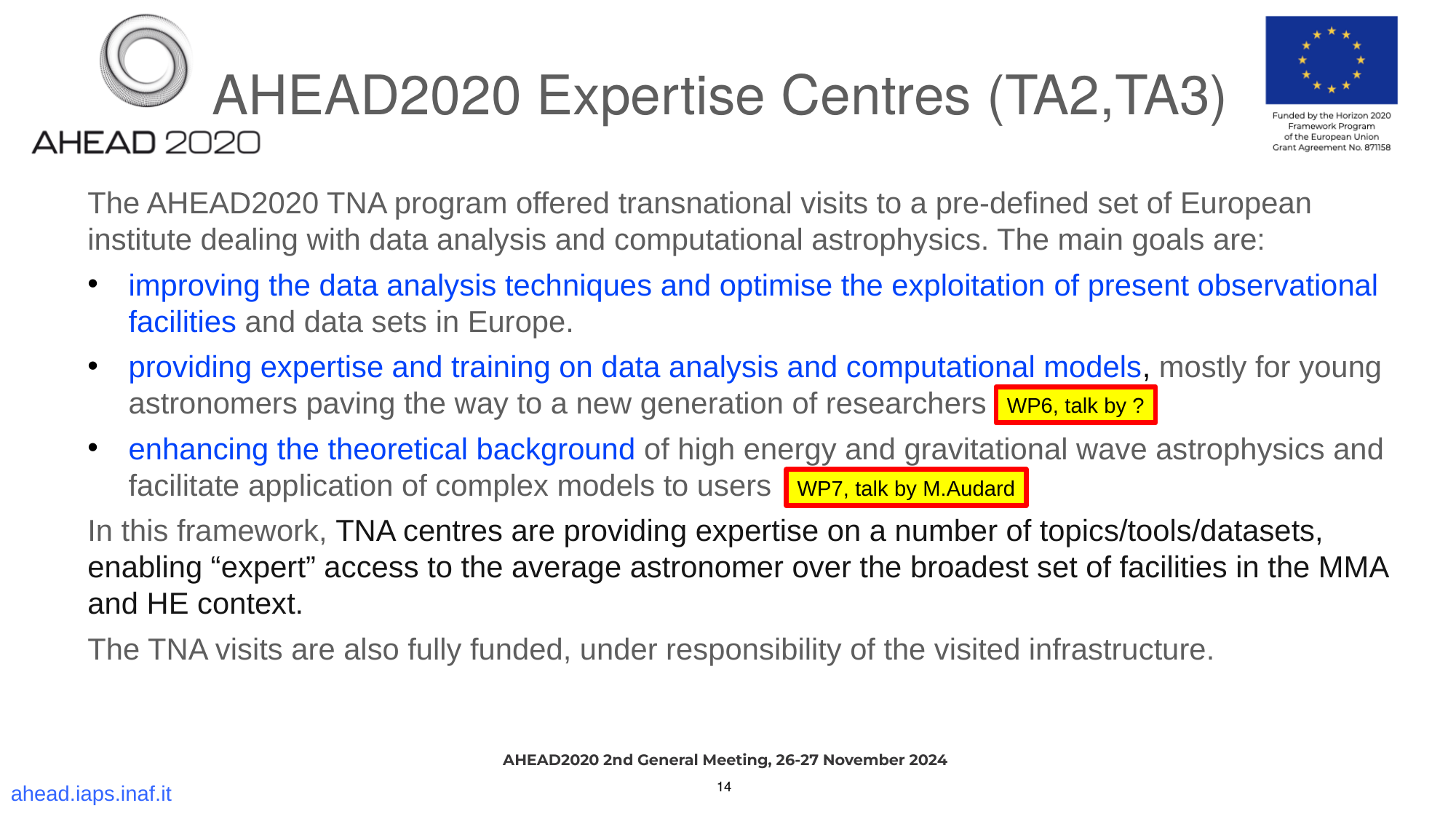

AHEAD2020 Expertise Centres (TA2,TA3)
The AHEAD2020 TNA program offered transnational visits to a pre-defined set of European institute dealing with data analysis and computational astrophysics. The main goals are:
improving the data analysis techniques and optimise the exploitation of present observational facilities and data sets in Europe.
providing expertise and training on data analysis and computational models, mostly for young astronomers paving the way to a new generation of researchers
enhancing the theoretical background of high energy and gravitational wave astrophysics and facilitate application of complex models to users
In this framework, TNA centres are providing expertise on a number of topics/tools/datasets, enabling “expert” access to the average astronomer over the broadest set of facilities in the MMA and HE context.
The TNA visits are also fully funded, under responsibility of the visited infrastructure.
WP6, talk by ?
WP7, talk by M.Audard
AHEAD2020 2nd General Meeting, 26-27 November 2024
14
ahead.iaps.inaf.it